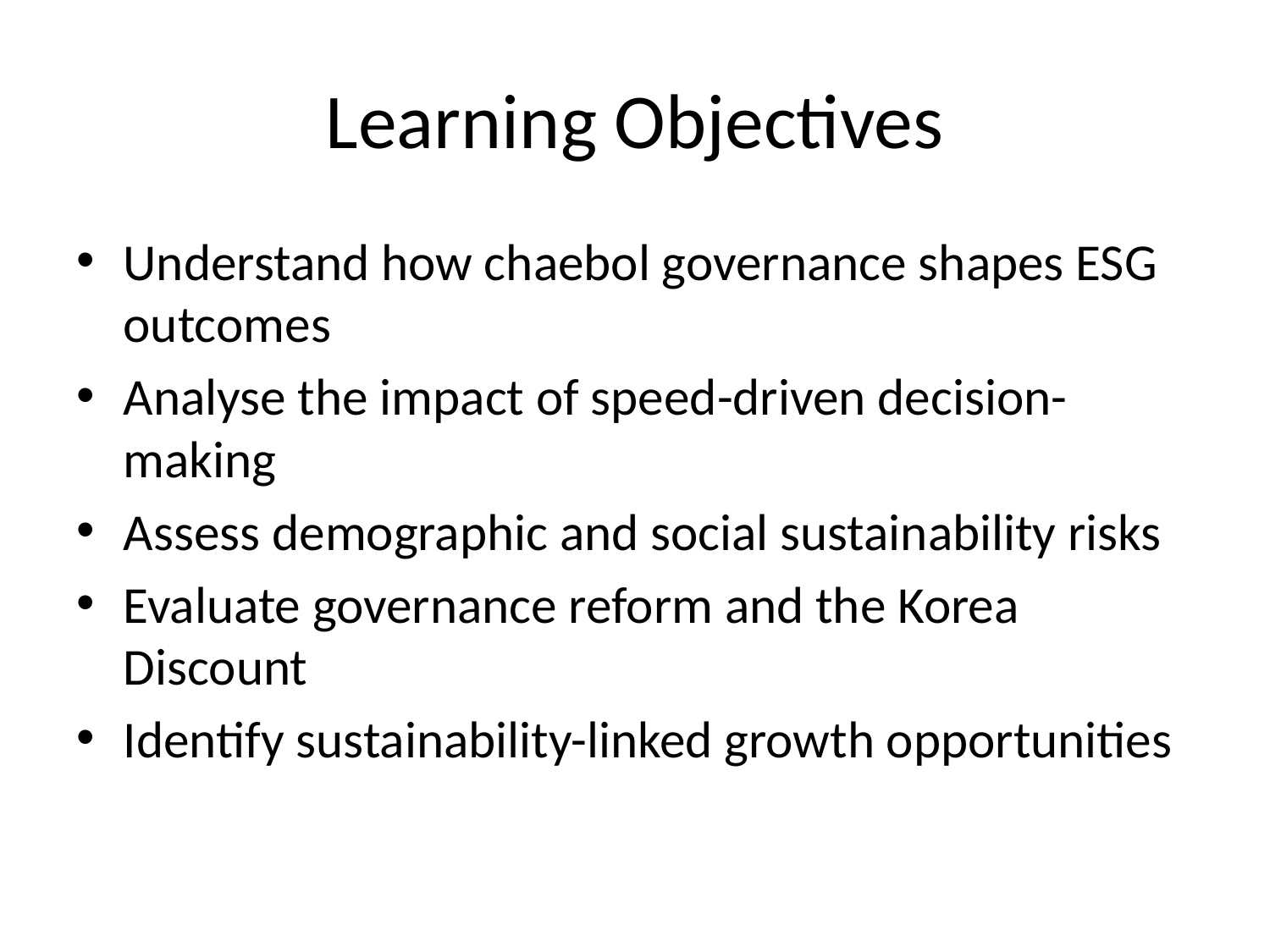

# Learning Objectives
Understand how chaebol governance shapes ESG outcomes
Analyse the impact of speed-driven decision-making
Assess demographic and social sustainability risks
Evaluate governance reform and the Korea Discount
Identify sustainability-linked growth opportunities